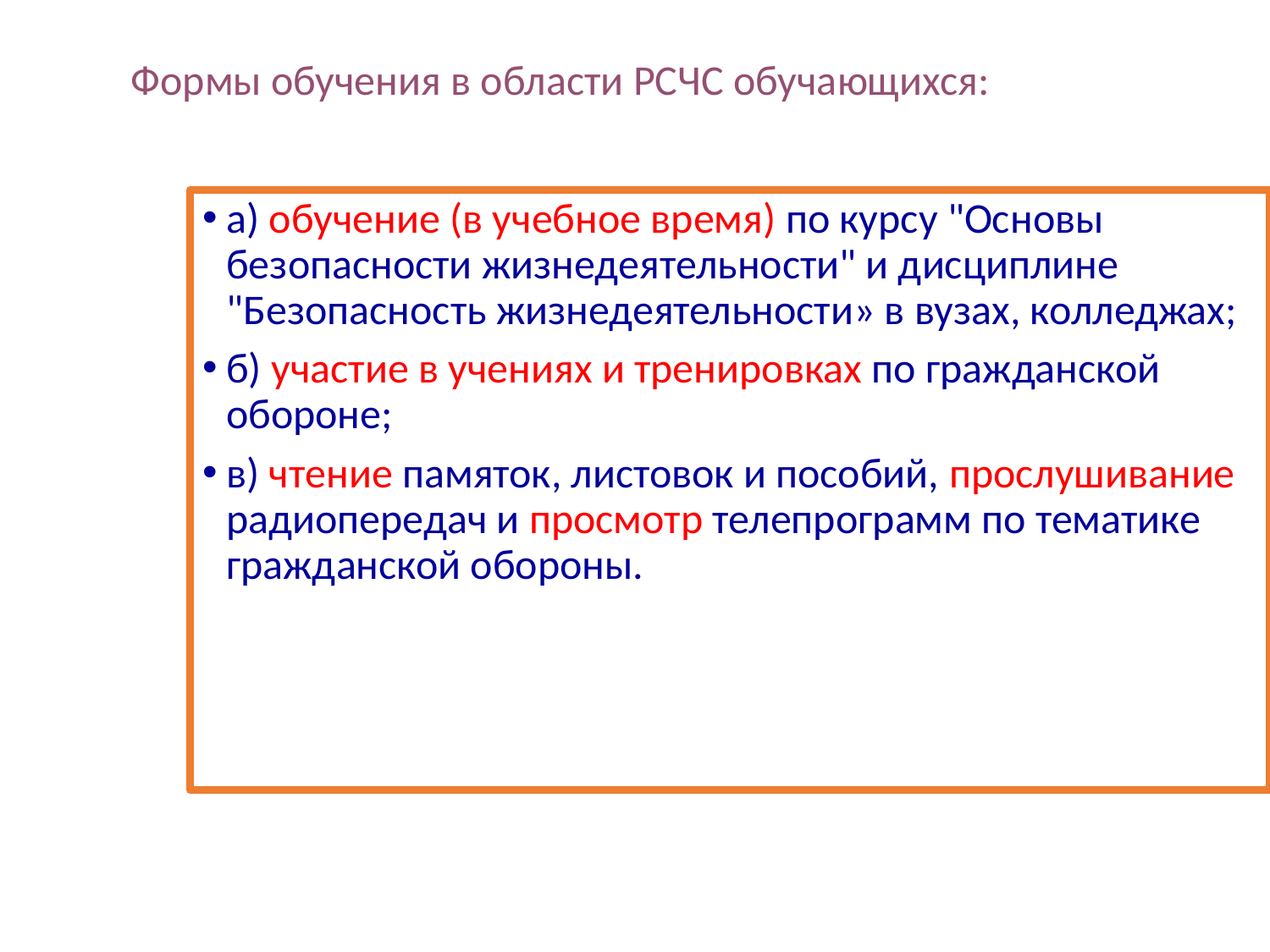

Формы обучения в области РСЧС обучающихся:
а) обучение (в учебное время) по курсу "Основы безопасности жизнедеятельности" и дисциплине "Безопасность жизнедеятельности» в вузах, колледжах;
б) участие в учениях и тренировках по гражданской обороне;
в) чтение памяток, листовок и пособий, прослушивание радиопередач и просмотр телепрограмм по тематике гражданской обороны.